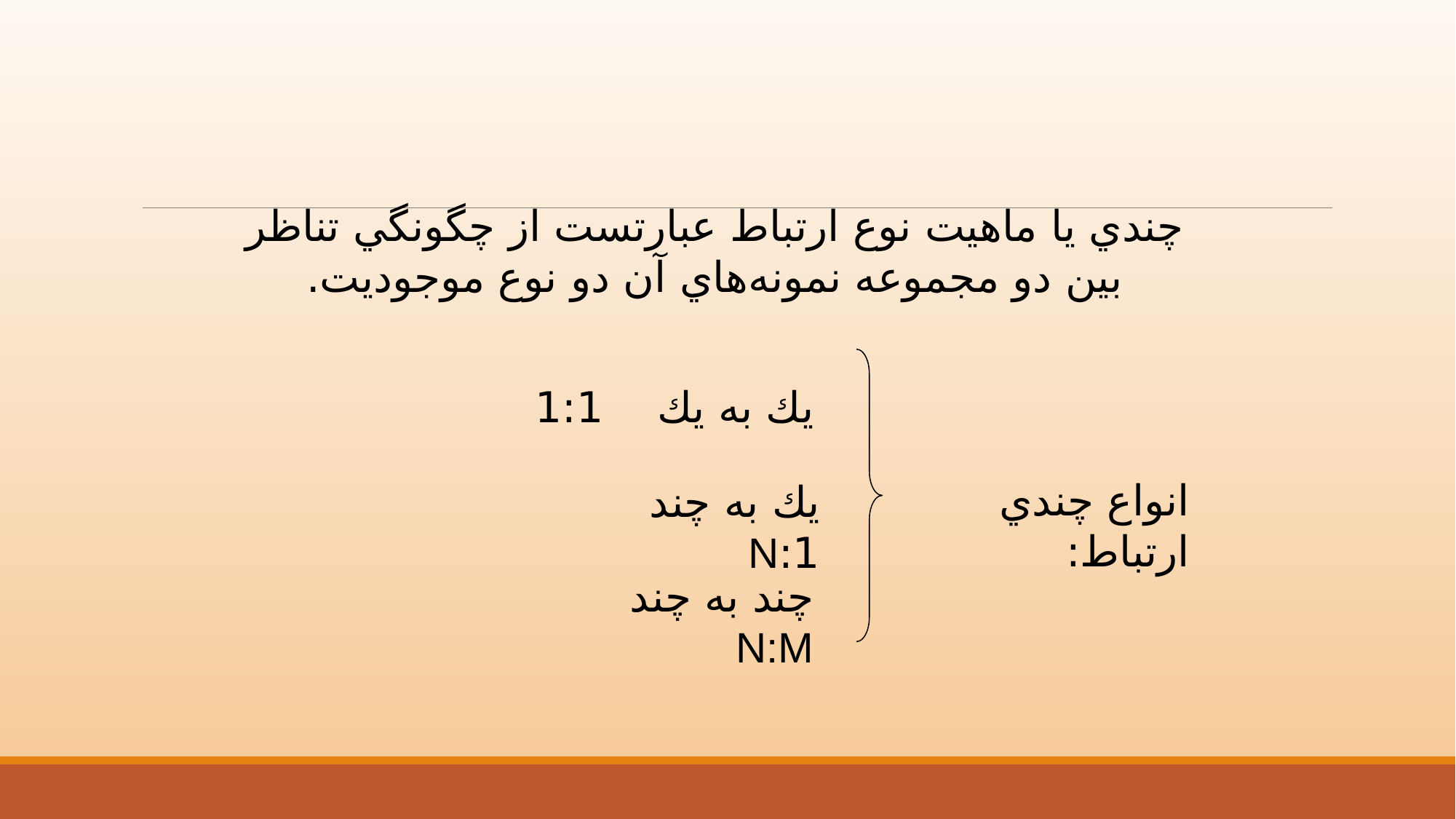

چندي يا ماهيت نوع ارتباط عبارتست از چگونگي تناظر بين دو مجموعه نمونه‌هاي آن دو نوع موجوديت.

يك به يك    1:1
انواع چندي ارتباط:
يك به چند   1:N
چند به چند   N:M